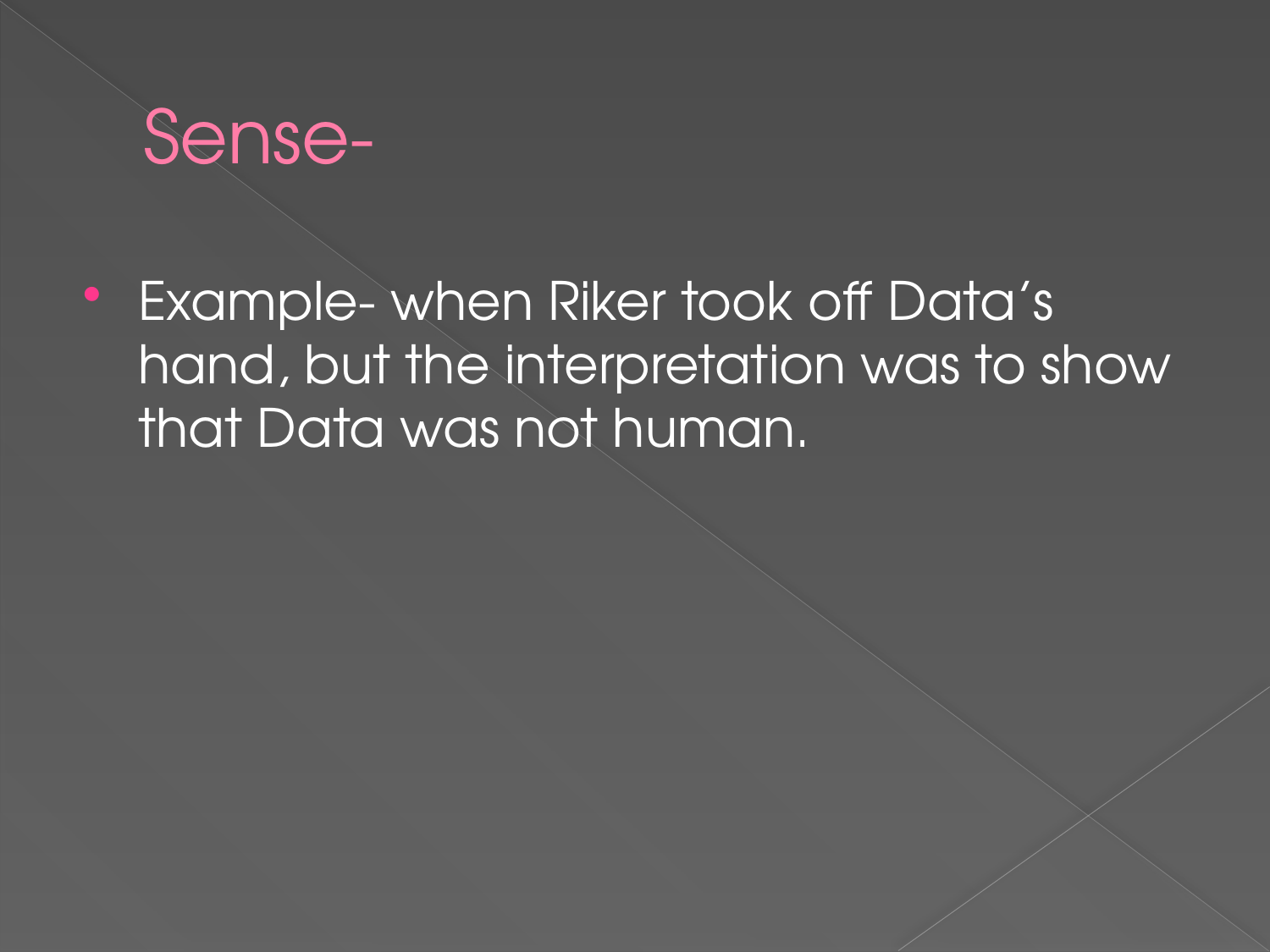

# Sense-
Example- when Riker took off Data’s hand, but the interpretation was to show that Data was not human.